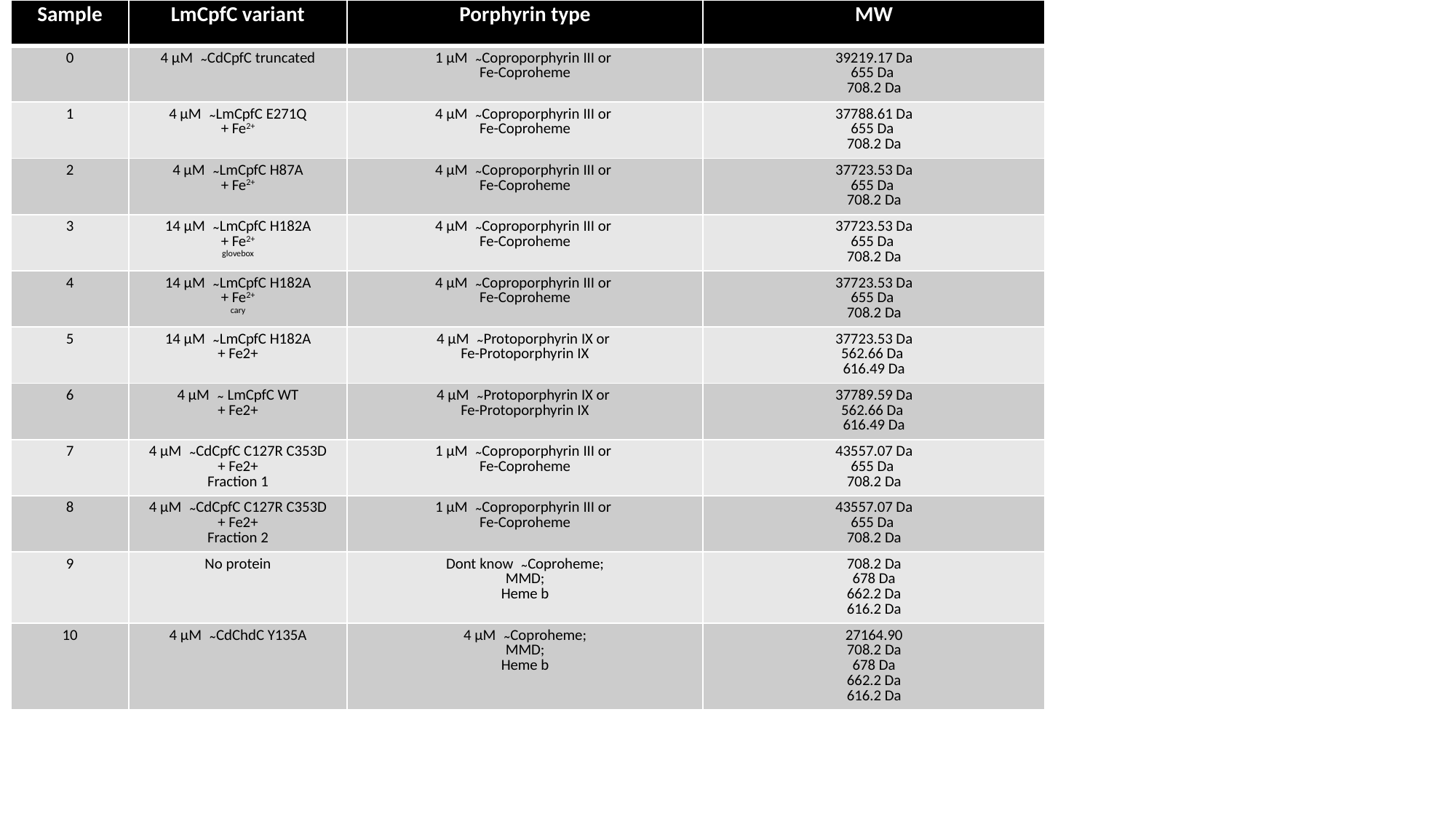

| Sample | LmCpfC variant | Porphyrin type | MW |
| --- | --- | --- | --- |
| 0 | 4 µM ̴ CdCpfC truncated | 1 µM ̴ Coproporphyrin III or Fe-Coproheme | 39219.17 Da 655 Da 708.2 Da |
| 1 | 4 µM ̴ LmCpfC E271Q + Fe2+ | 4 µM ̴ Coproporphyrin III or Fe-Coproheme | 37788.61 Da 655 Da 708.2 Da |
| 2 | 4 µM ̴ LmCpfC H87A + Fe2+ | 4 µM ̴ Coproporphyrin III or Fe-Coproheme | 37723.53 Da 655 Da 708.2 Da |
| 3 | 14 µM ̴ LmCpfC H182A + Fe2+ glovebox | 4 µM ̴ Coproporphyrin III or Fe-Coproheme | 37723.53 Da 655 Da 708.2 Da |
| 4 | 14 µM ̴ LmCpfC H182A + Fe2+ cary | 4 µM ̴ Coproporphyrin III or Fe-Coproheme | 37723.53 Da 655 Da 708.2 Da |
| 5 | 14 µM ̴ LmCpfC H182A + Fe2+ | 4 µM ̴ Protoporphyrin IX or Fe-Protoporphyrin IX | 37723.53 Da 562.66 Da 616.49 Da |
| 6 | 4 µM ̴ LmCpfC WT + Fe2+ | 4 µM ̴ Protoporphyrin IX or Fe-Protoporphyrin IX | 37789.59 Da 562.66 Da 616.49 Da |
| 7 | 4 µM ̴ CdCpfC C127R C353D + Fe2+ Fraction 1 | 1 µM ̴ Coproporphyrin III or Fe-Coproheme | 43557.07 Da 655 Da 708.2 Da |
| 8 | 4 µM ̴ CdCpfC C127R C353D + Fe2+ Fraction 2 | 1 µM ̴ Coproporphyrin III or Fe-Coproheme | 43557.07 Da 655 Da 708.2 Da |
| 9 | No protein | Dont know ̴ Coproheme; MMD; Heme b | 708.2 Da 678 Da 662.2 Da 616.2 Da |
| 10 | 4 µM ̴ CdChdC Y135A | 4 µM ̴ Coproheme; MMD; Heme b | 27164.90 708.2 Da 678 Da 662.2 Da 616.2 Da |